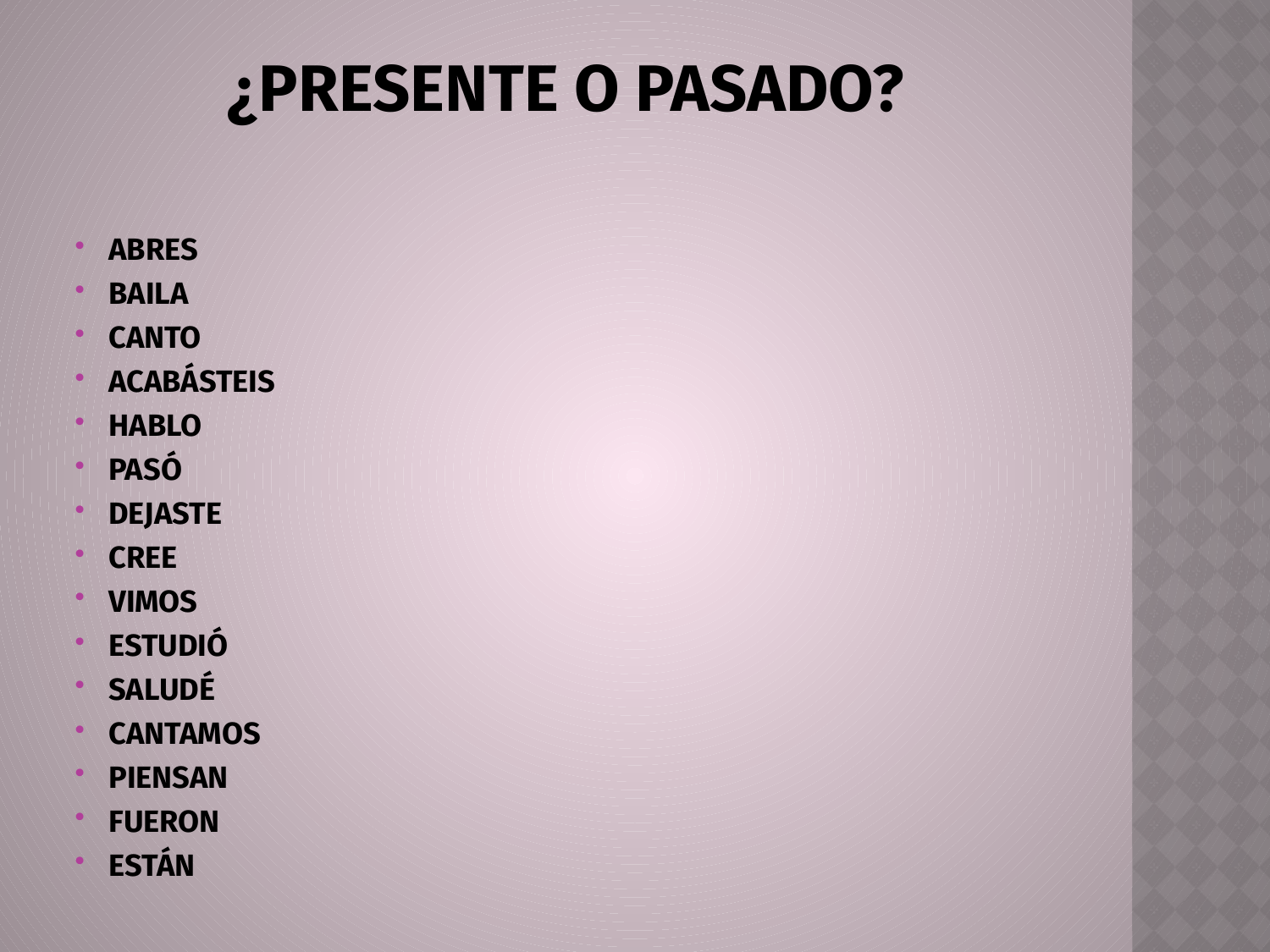

# ¿Presente o pasado?
ABRES
BAILA
CANTO
ACABÁSTEIS
HABLO
PASÓ
DEJASTE
CREE
VIMOS
ESTUDIÓ
SALUDÉ
CANTAMOS
PIENSAN
FUERON
ESTÁN